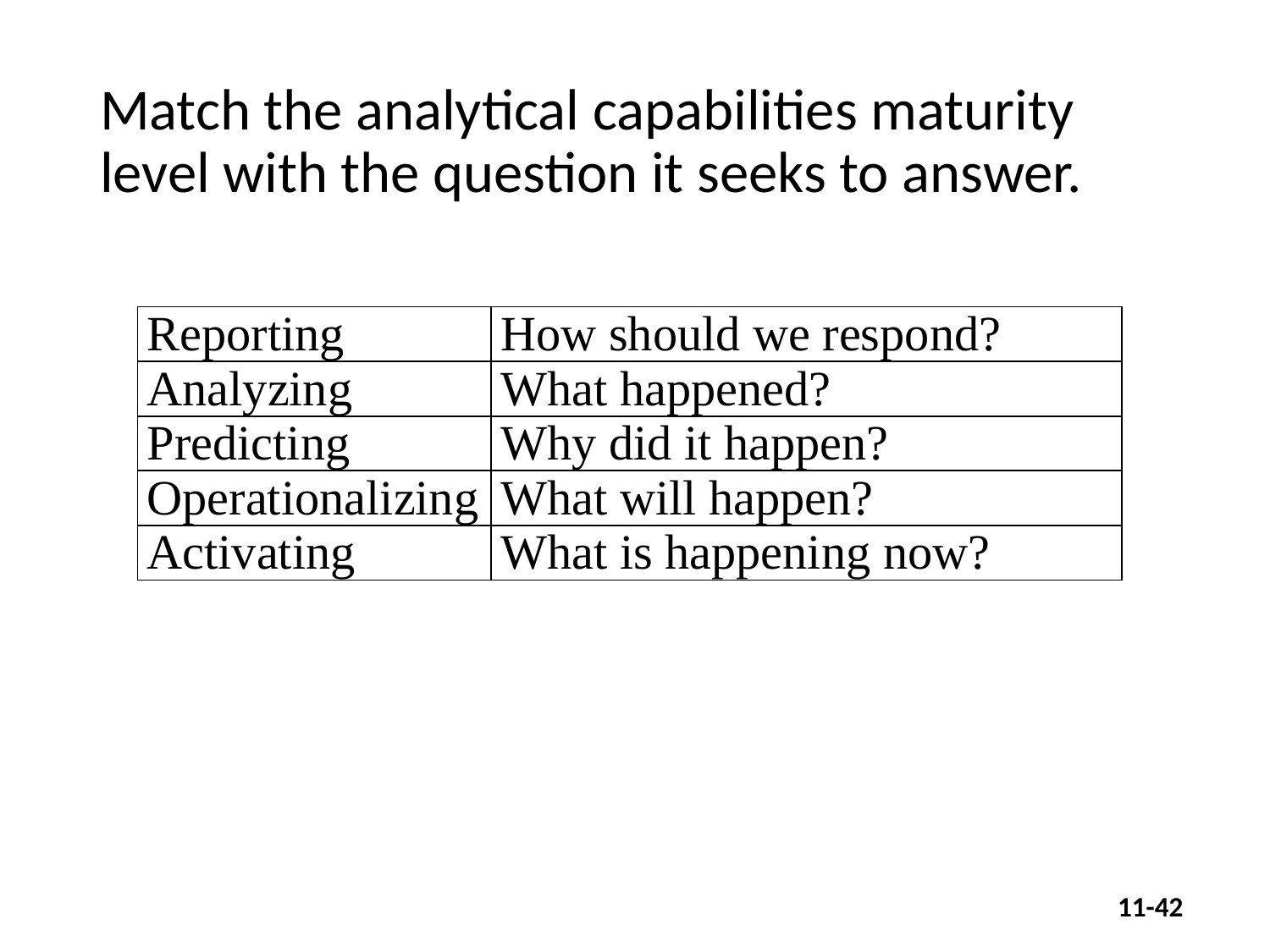

# Match the analytical capabilities maturity level with the question it seeks to answer.
| Reporting | How should we respond? |
| --- | --- |
| Analyzing | What happened? |
| Predicting | Why did it happen? |
| Operationalizing | What will happen? |
| Activating | What is happening now? |